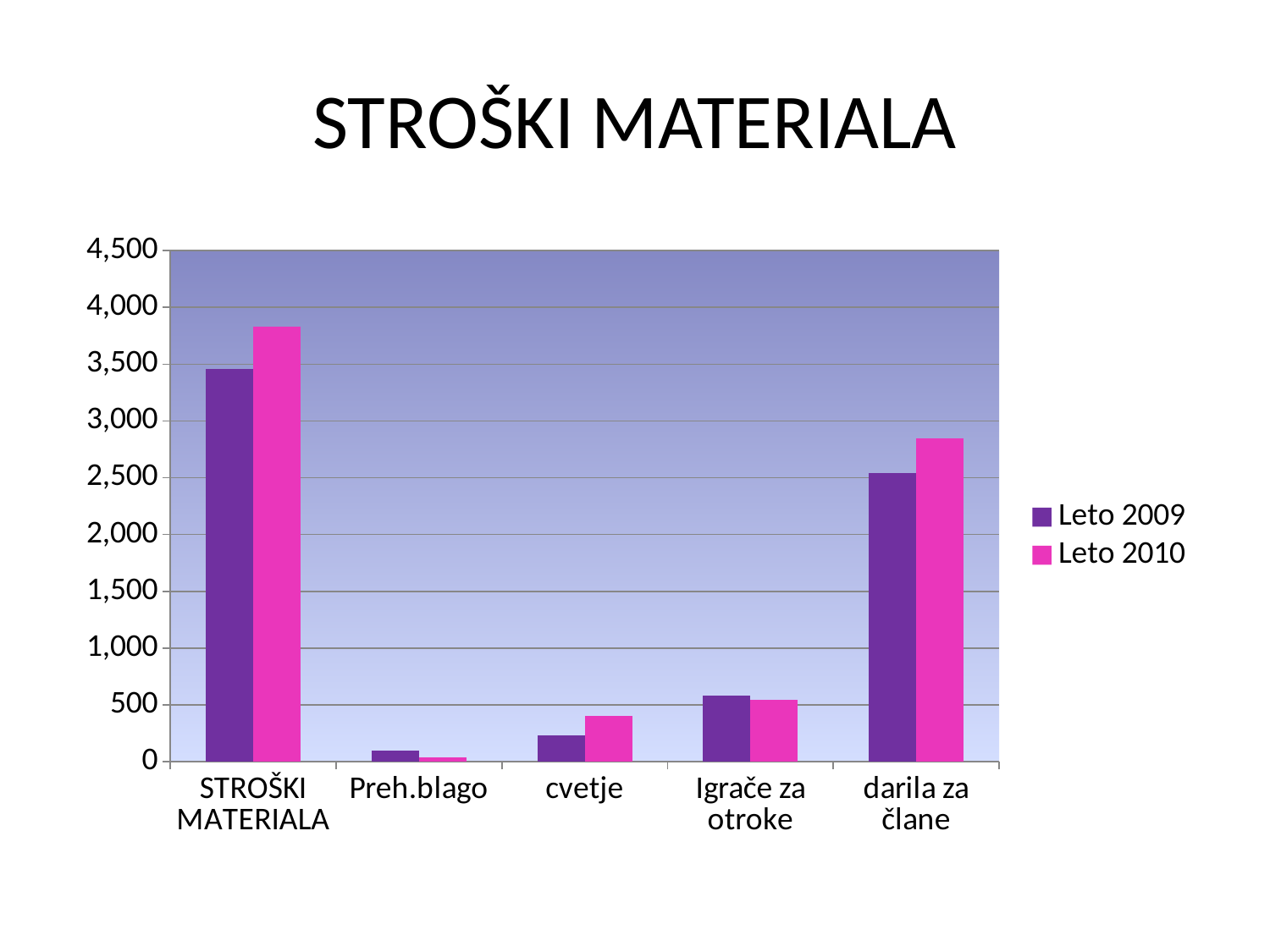

# STROŠKI MATERIALA

### Chart

| Category | Leto 2009 | Leto 2010 |
|---|---|---|
| STROŠKI MATERIALA | 3459.5699999999997 | 3833.29 |
| Preh.blago | 100.77 | 35.71 |
| cvetje | 230.0 | 405.0 |
| Igrače za otroke | 585.41 | 543.19 |
| darila za člane | 2543.3900000000003 | 2849.3900000000003 |